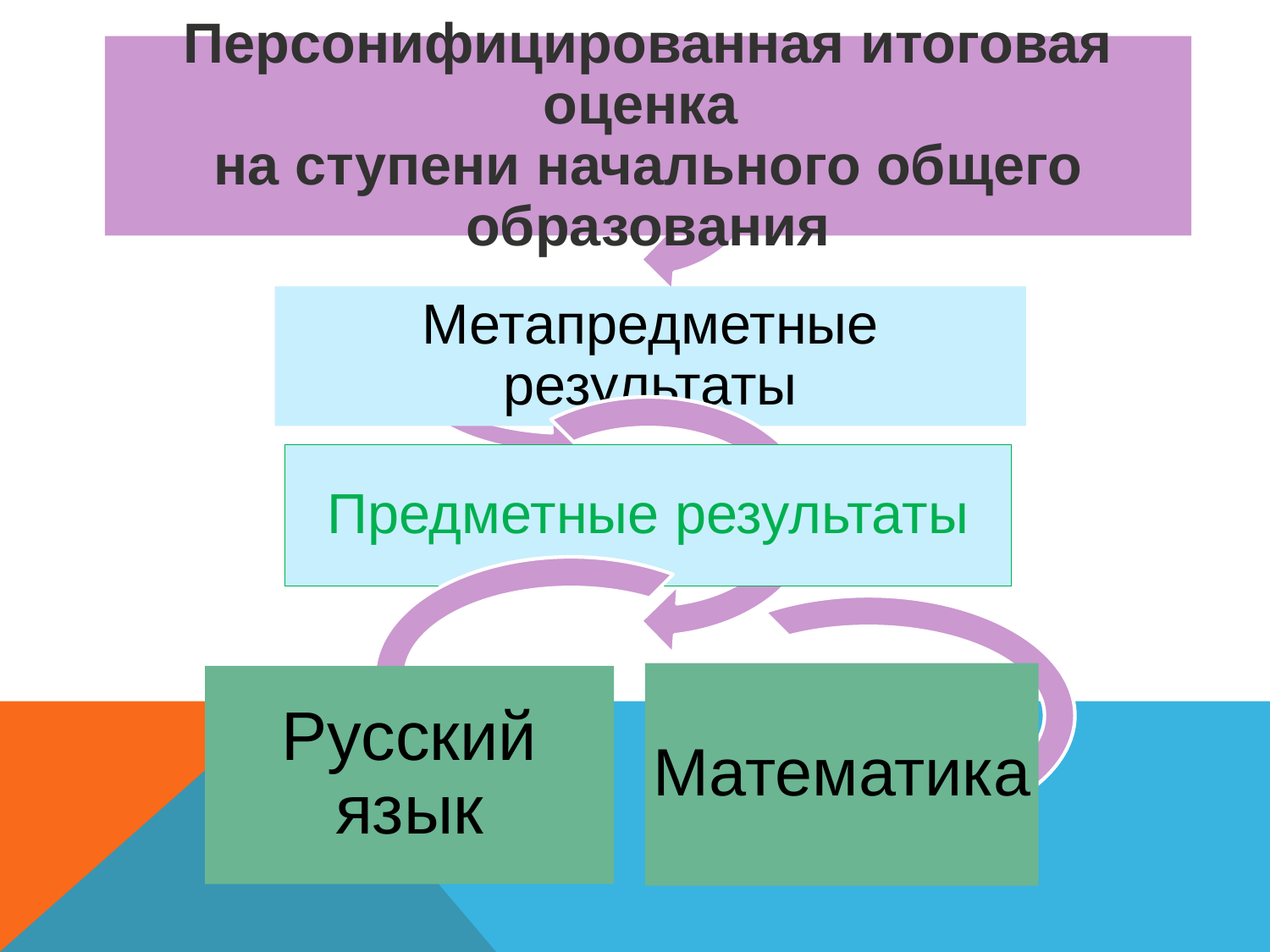

Персонифицированная итоговая оценка
на ступени начального общего образования
Метапредметные результаты
Предметные результаты
Русский язык
Математика